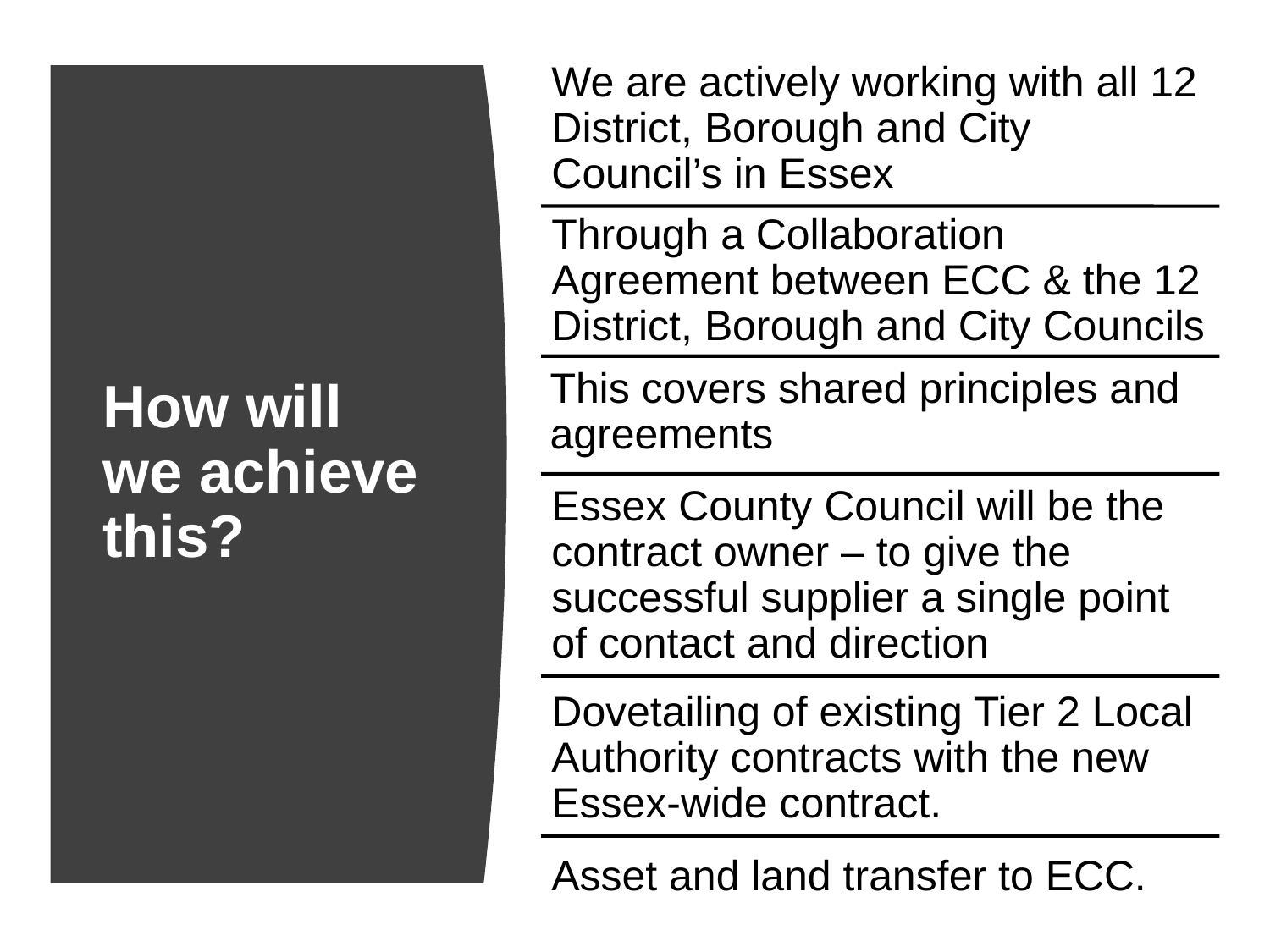

We are actively working with all 12 District, Borough and City Council’s in Essex

# How will we achieve this?
Through a Collaboration Agreement between ECC & the 12 District, Borough and City Councils

This covers shared principles and agreements

Essex County Council will be the contract owner – to give the successful supplier a single point of contact and direction

Dovetailing of existing Tier 2 Local Authority contracts with the new Essex-wide contract.

Asset and land transfer to ECC.